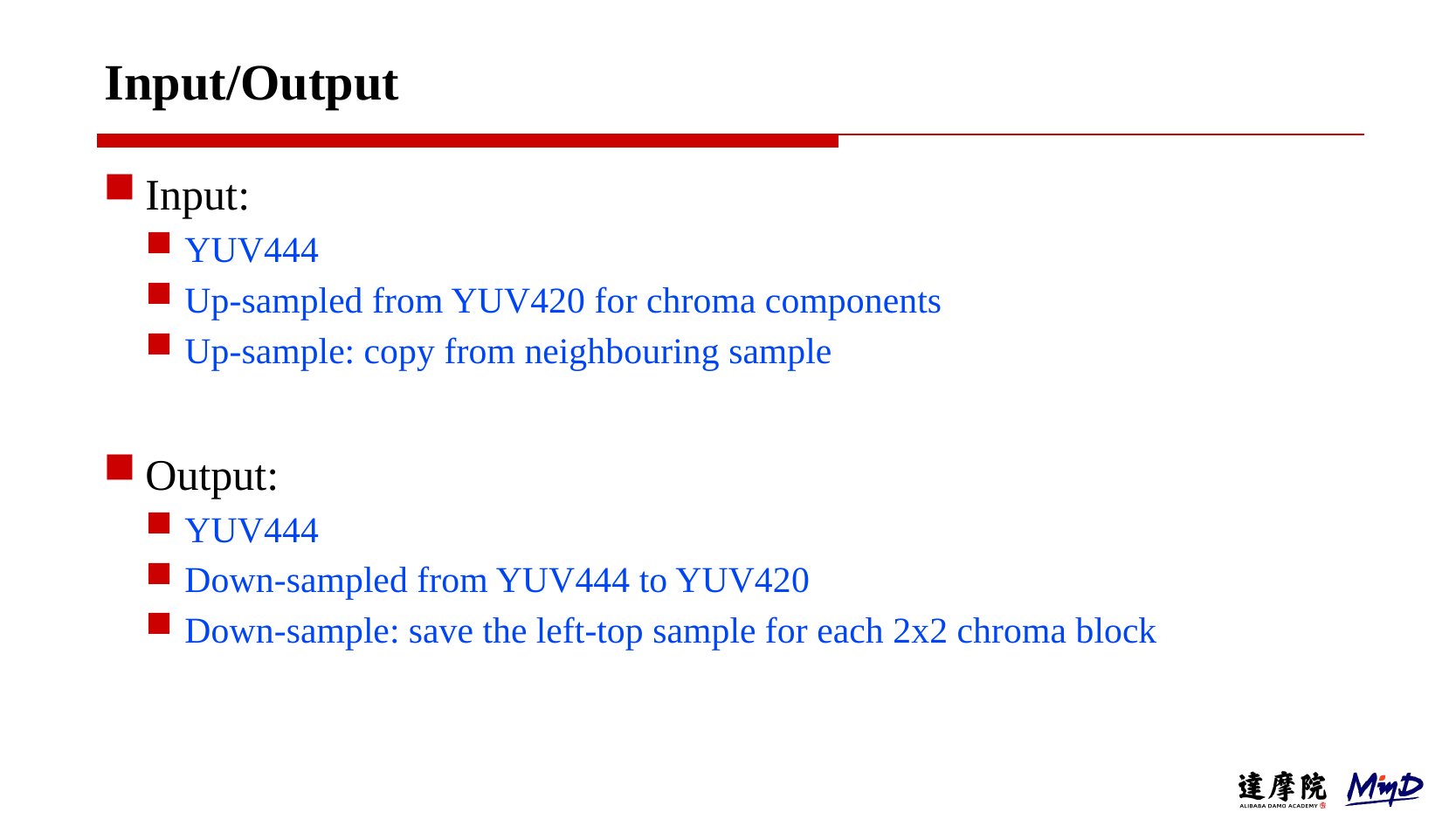

# Input/Output
Input:
YUV444
Up-sampled from YUV420 for chroma components
Up-sample: copy from neighbouring sample

Output:
YUV444
Down-sampled from YUV444 to YUV420
Down-sample: save the left-top sample for each 2x2 chroma block